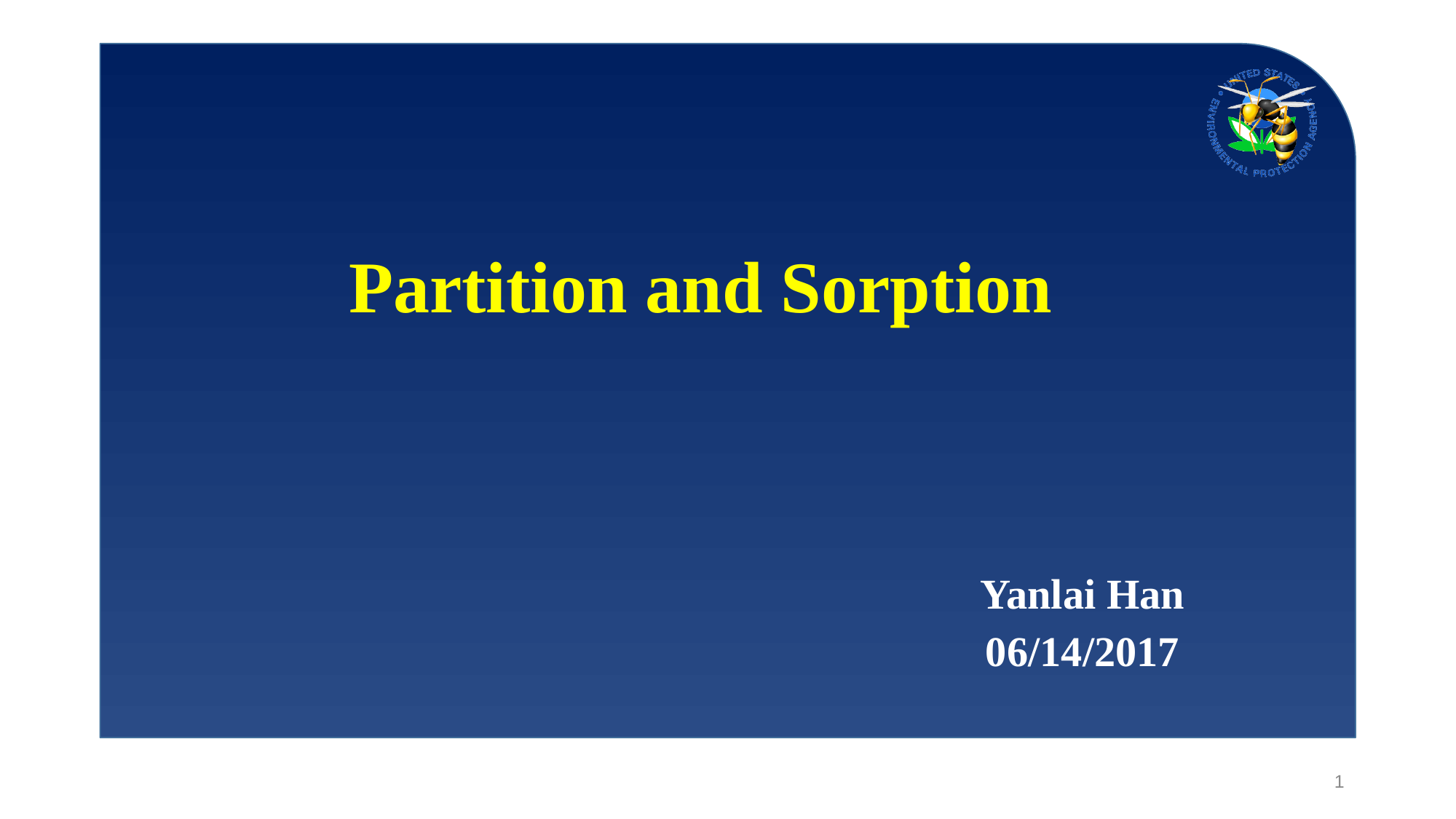

Partition and Sorption

Yanlai Han
06/14/2017

1